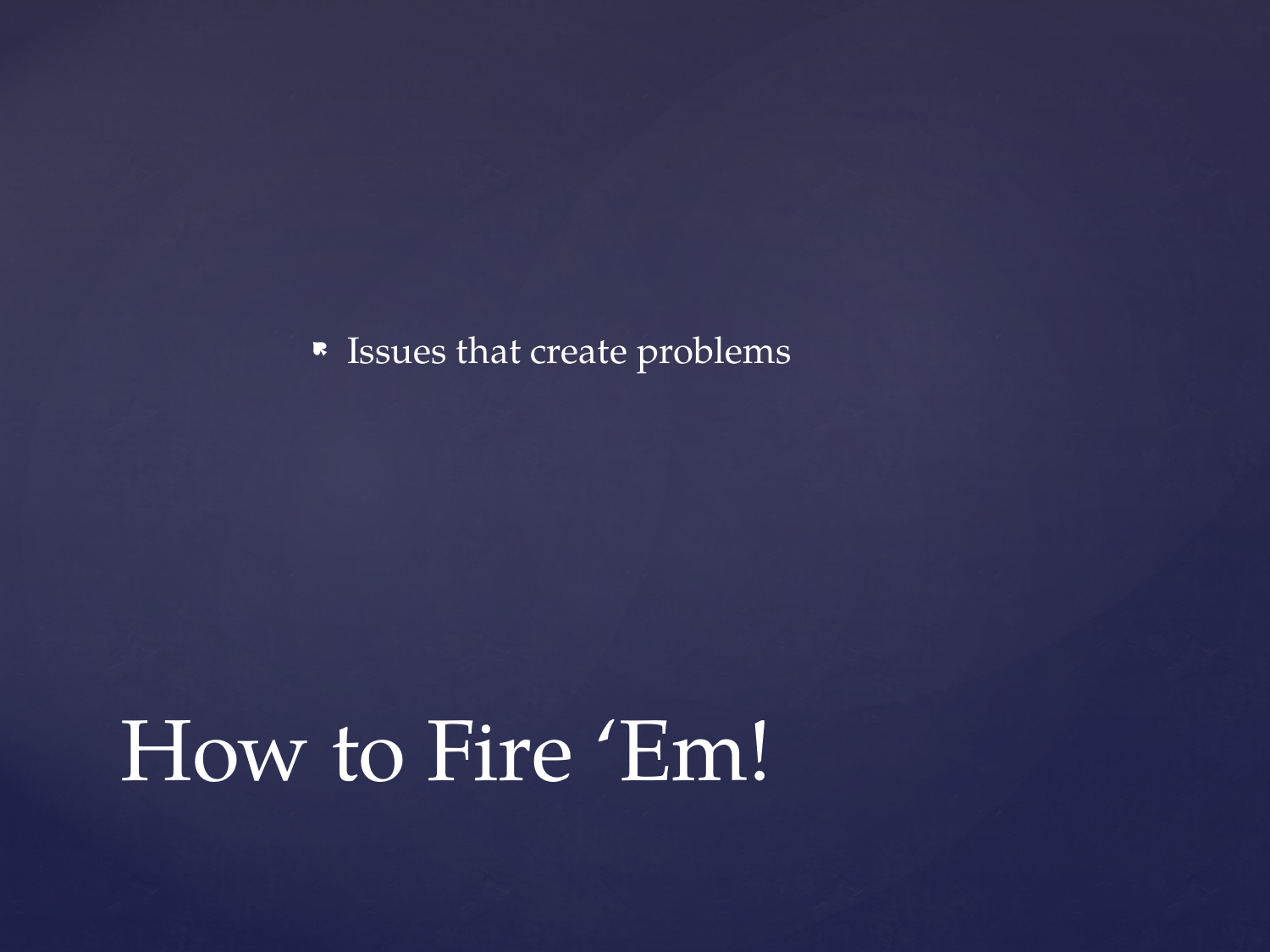

Issues that create problems
# How to Fire ‘Em!